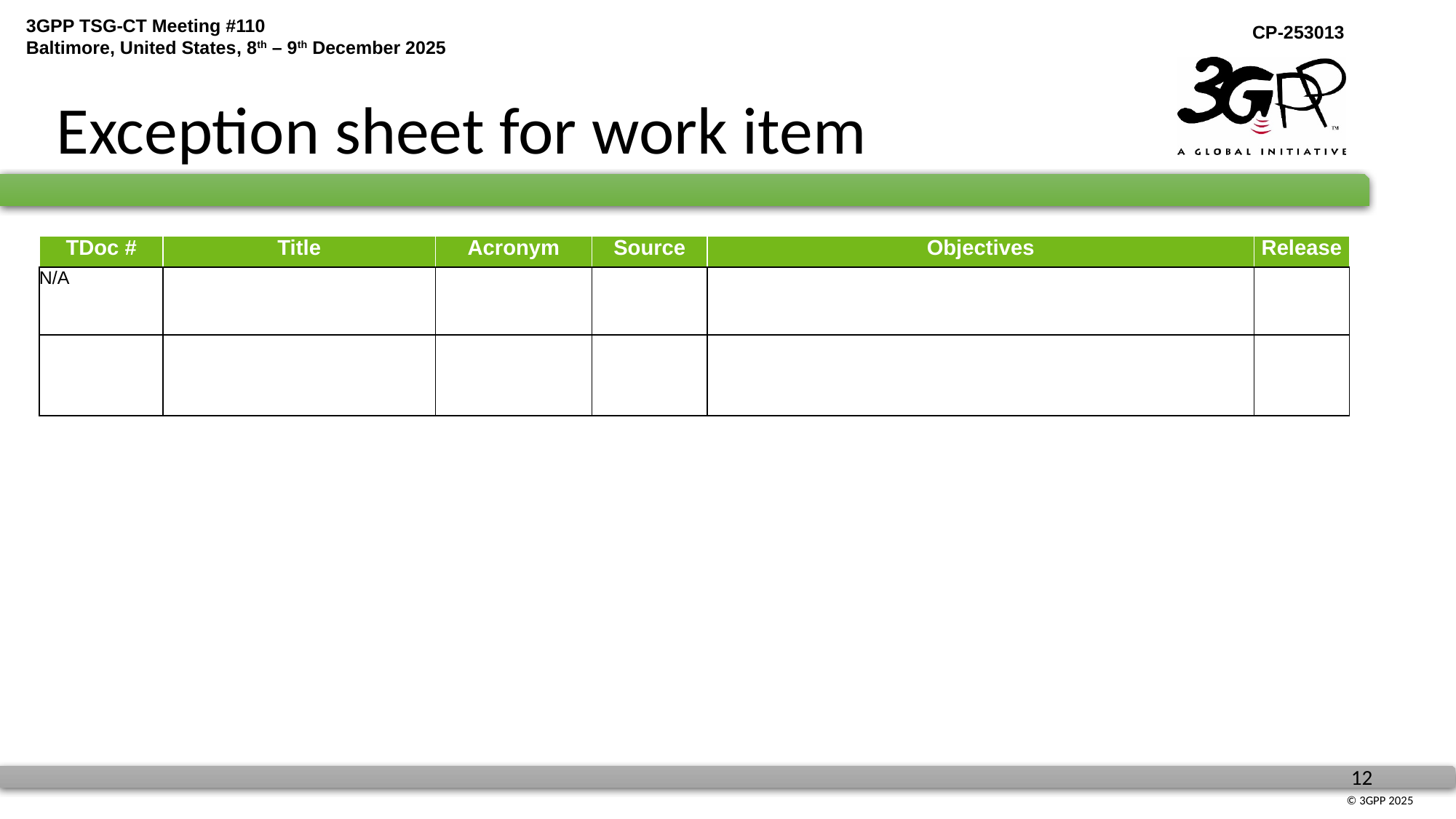

# Exception sheet for work item
| TDoc # | Title | Acronym | Source | Objectives | Release |
| --- | --- | --- | --- | --- | --- |
| N/A |  |  |  |  |  |
|  |  |  |  |  |  |